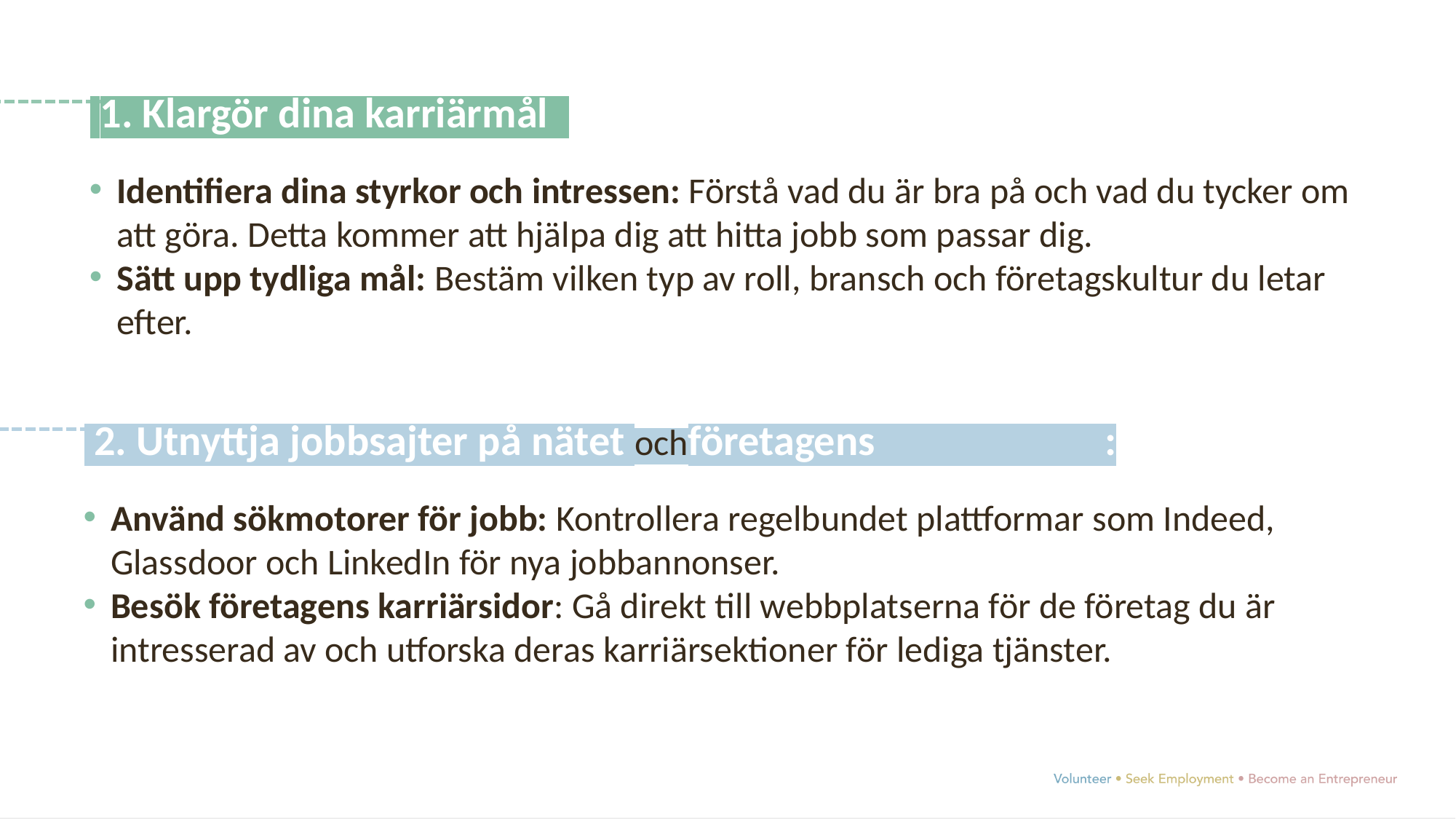

1. Klargör dina karriärmål:
Identifiera dina styrkor och intressen: Förstå vad du är bra på och vad du tycker om att göra. Detta kommer att hjälpa dig att hitta jobb som passar dig.
Sätt upp tydliga mål: Bestäm vilken typ av roll, bransch och företagskultur du letar efter.
 2. Utnyttja jobbsajter på nätet ochföretagens webbplatser:
Använd sökmotorer för jobb: Kontrollera regelbundet plattformar som Indeed, Glassdoor och LinkedIn för nya jobbannonser.
Besök företagens karriärsidor: Gå direkt till webbplatserna för de företag du är intresserad av och utforska deras karriärsektioner för lediga tjänster.